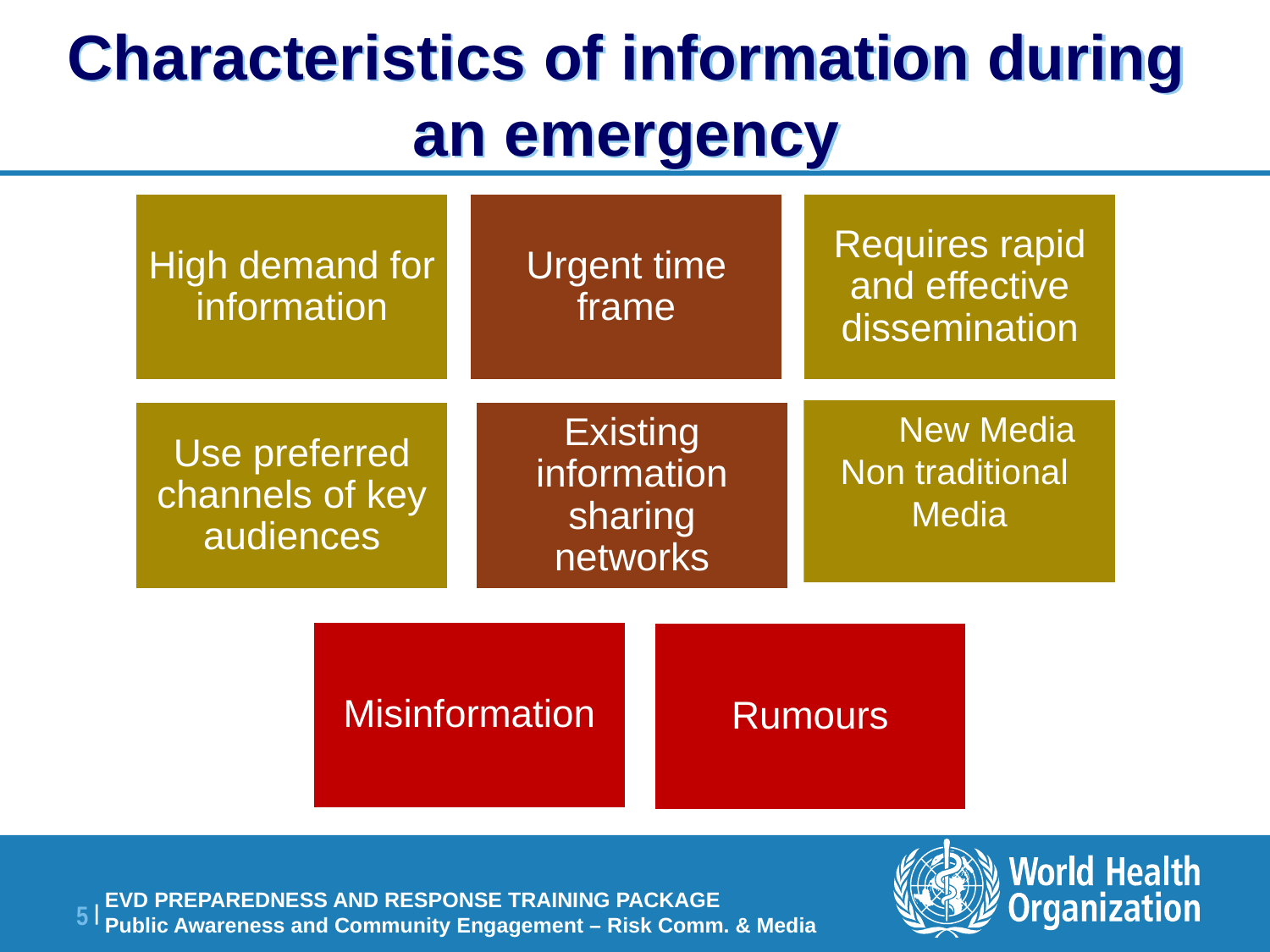

# Characteristics of information during an emergency
High demand for information
Urgent time frame
Requires rapid and effective dissemination
Use preferred channels of key audiences
Existing information sharing networks
Rumours
Misinformation
New Media
Non traditional
Media